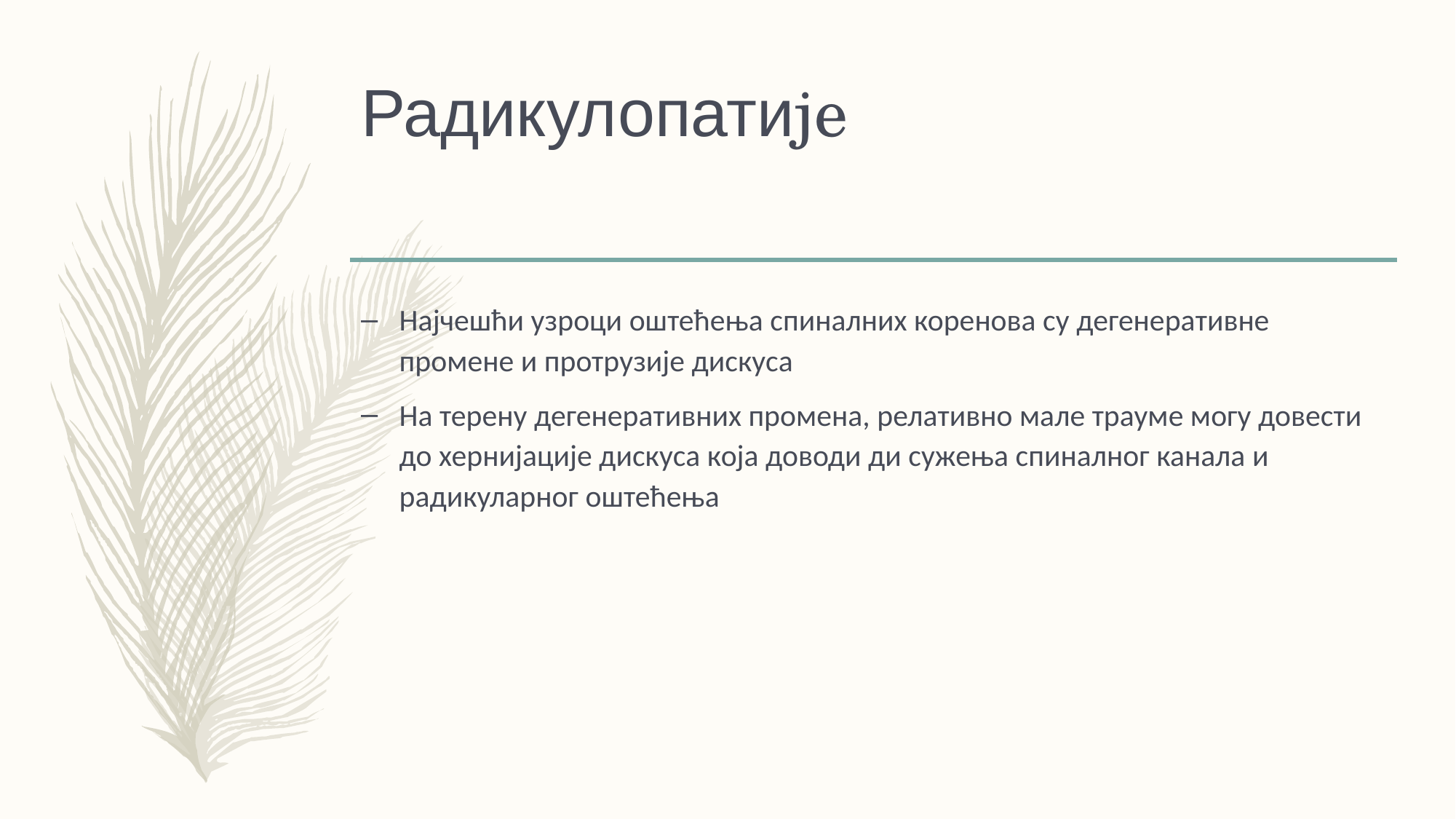

# Радикулопатиje
Најчешћи узроци оштећења спиналних коренова су дегенеративне промене и протрузије дискуса
На терену дегенеративних промена, релативно мале трауме могу довести до хернијације дискуса која доводи ди сужења спиналног канала и радикуларног оштећења